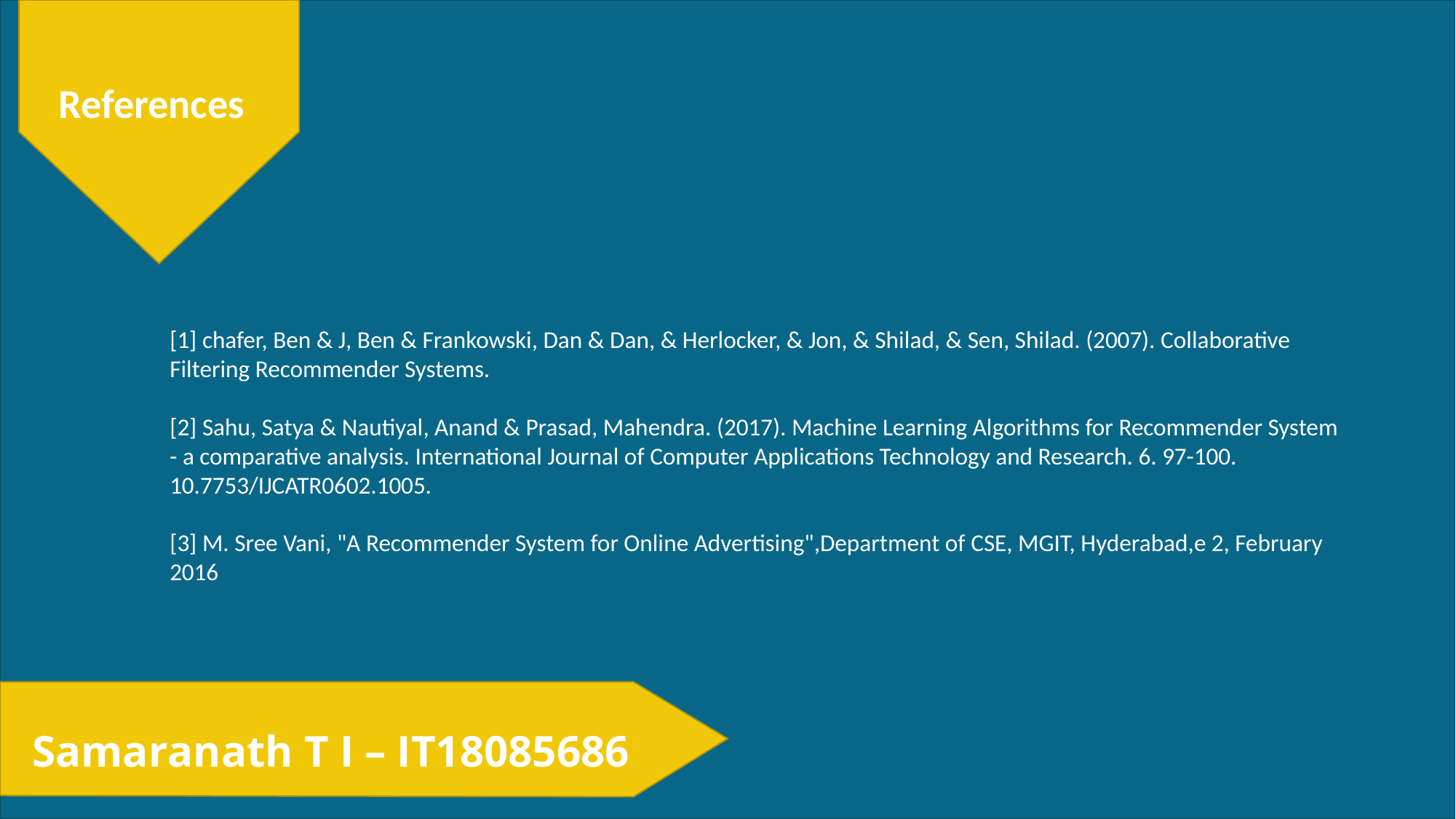

References

[1] chafer, Ben & J, Ben & Frankowski, Dan & Dan, & Herlocker, & Jon, & Shilad, & Sen, Shilad. (2007). Collaborative Filtering Recommender Systems.

[2] Sahu, Satya & Nautiyal, Anand & Prasad, Mahendra. (2017). Machine Learning Algorithms for Recommender System - a comparative analysis. International Journal of Computer Applications Technology and Research. 6. 97-100. 10.7753/IJCATR0602.1005.

[3] M. Sree Vani, "A Recommender System for Online Advertising",Department of CSE, MGIT, Hyderabad,e 2, February 2016

Samaranath T I – IT18085686